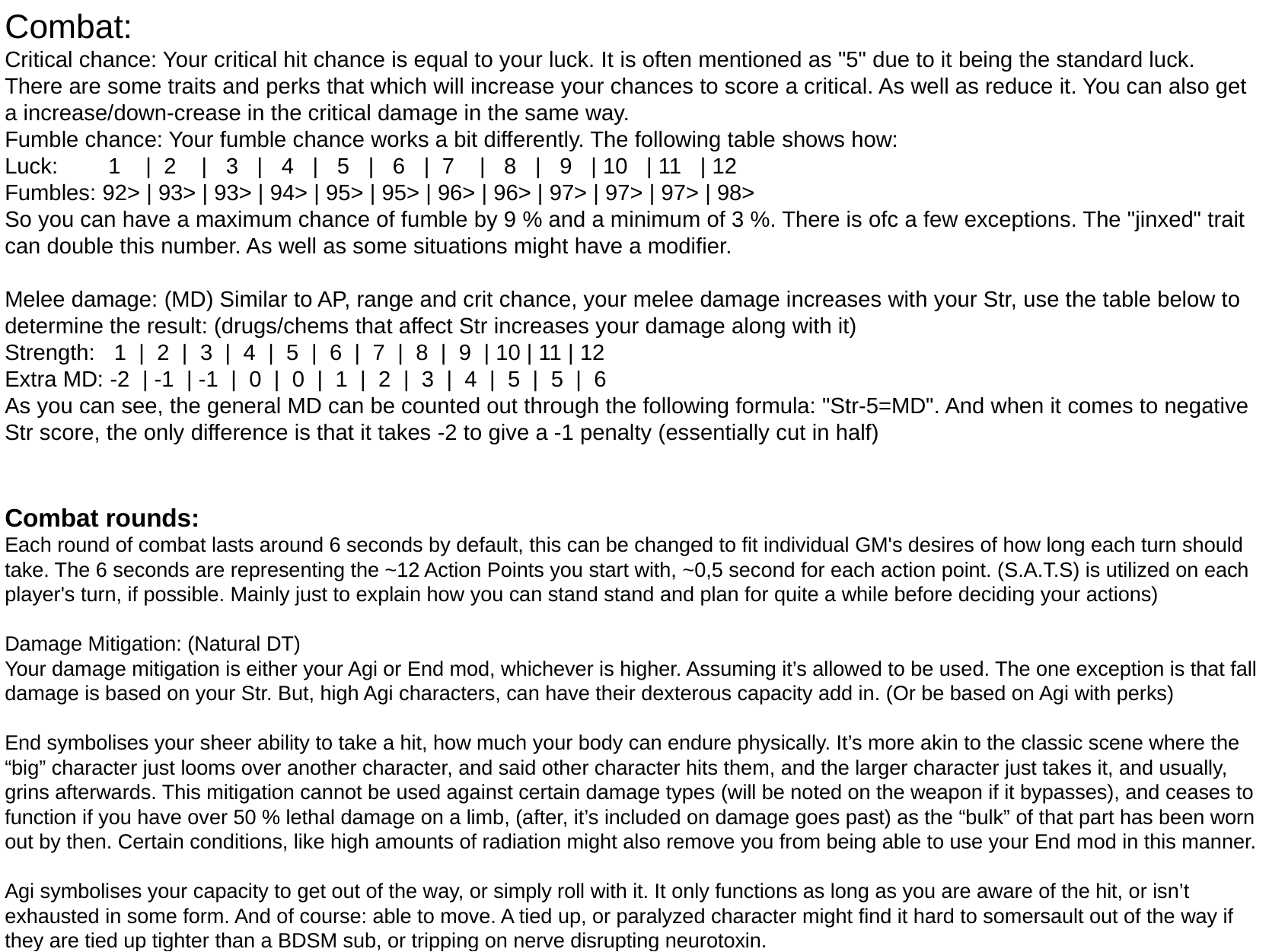

# Combat:
Critical chance: Your critical hit chance is equal to your luck. It is often mentioned as "5" due to it being the standard luck. There are some traits and perks that which will increase your chances to score a critical. As well as reduce it. You can also get a increase/down-crease in the critical damage in the same way.
Fumble chance: Your fumble chance works a bit differently. The following table shows how:
Luck:        1    |  2    |   3   |   4   |   5   |   6   |  7    |   8   |   9   | 10   | 11   | 12
Fumbles: 92> | 93> | 93> | 94> | 95> | 95> | 96> | 96> | 97> | 97> | 97> | 98>
So you can have a maximum chance of fumble by 9 % and a minimum of 3 %. There is ofc a few exceptions. The "jinxed" trait can double this number. As well as some situations might have a modifier.

Melee damage: (MD) Similar to AP, range and crit chance, your melee damage increases with your Str, use the table below to determine the result: (drugs/chems that affect Str increases your damage along with it)
Strength:   1  |  2  |  3  |  4  |  5  |  6  |  7  |  8  |  9  | 10 | 11 | 12
Extra MD: -2  | -1  | -1  |  0  |  0  |  1  |  2  |  3  |  4  |  5  |  5  |  6
As you can see, the general MD can be counted out through the following formula: "Str-5=MD". And when it comes to negative Str score, the only difference is that it takes -2 to give a -1 penalty (essentially cut in half)

Combat rounds:
Each round of combat lasts around 6 seconds by default, this can be changed to fit individual GM's desires of how long each turn should take. The 6 seconds are representing the ~12 Action Points you start with, ~0,5 second for each action point. (S.A.T.S) is utilized on each player's turn, if possible. Mainly just to explain how you can stand stand and plan for quite a while before deciding your actions)

Damage Mitigation: (Natural DT)
Your damage mitigation is either your Agi or End mod, whichever is higher. Assuming it’s allowed to be used. The one exception is that fall damage is based on your Str. But, high Agi characters, can have their dexterous capacity add in. (Or be based on Agi with perks)

End symbolises your sheer ability to take a hit, how much your body can endure physically. It’s more akin to the classic scene where the “big” character just looms over another character, and said other character hits them, and the larger character just takes it, and usually, grins afterwards. This mitigation cannot be used against certain damage types (will be noted on the weapon if it bypasses), and ceases to function if you have over 50 % lethal damage on a limb, (after, it’s included on damage goes past) as the “bulk” of that part has been worn out by then. Certain conditions, like high amounts of radiation might also remove you from being able to use your End mod in this manner.

Agi symbolises your capacity to get out of the way, or simply roll with it. It only functions as long as you are aware of the hit, or isn’t exhausted in some form. And of course: able to move. A tied up, or paralyzed character might find it hard to somersault out of the way if they are tied up tighter than a BDSM sub, or tripping on nerve disrupting neurotoxin.